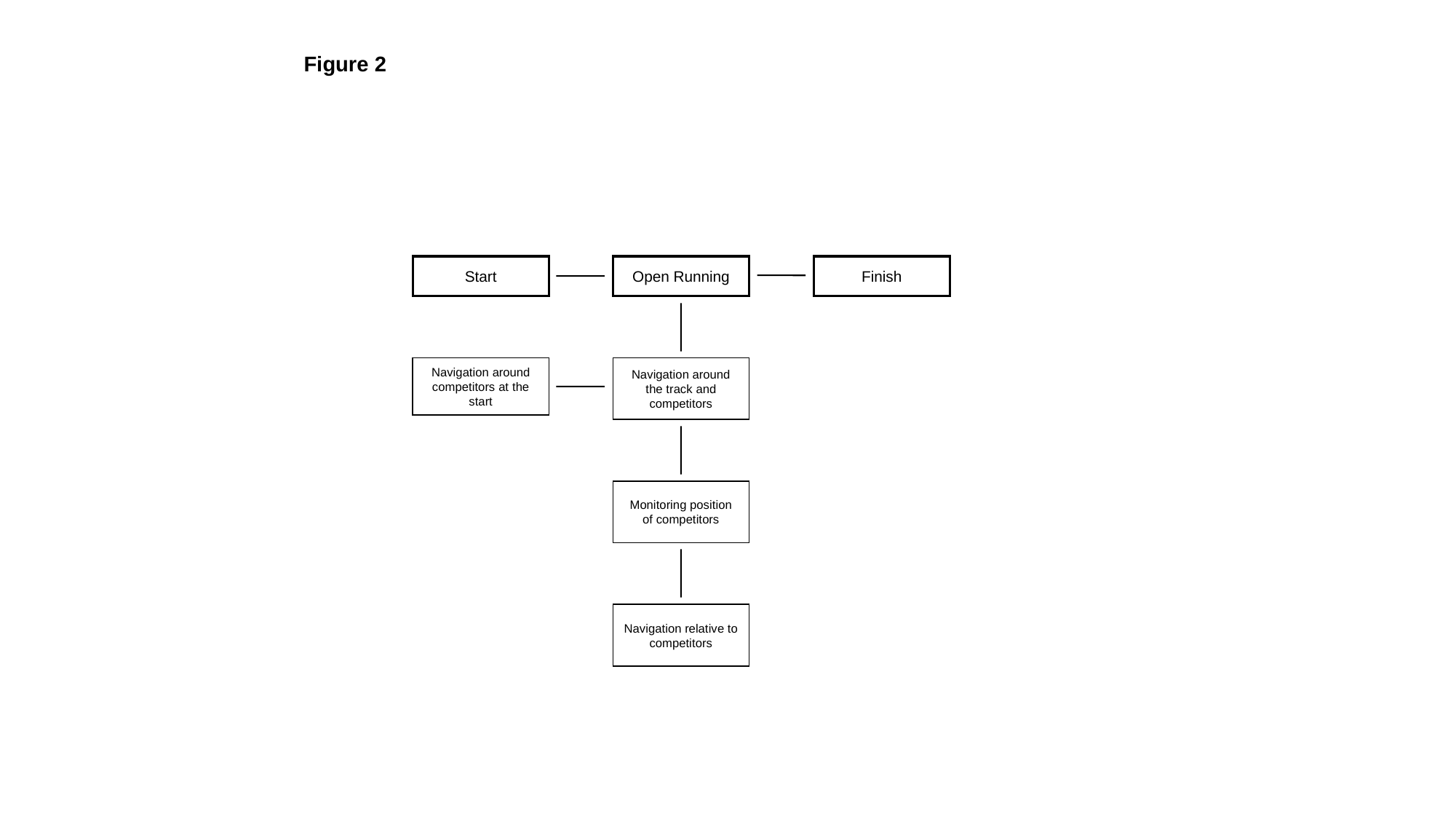

Figure 2

Start
Open Running
Finish
Navigation around competitors at the start
Navigation around the track and competitors
Monitoring position of competitors
Navigation relative to competitors